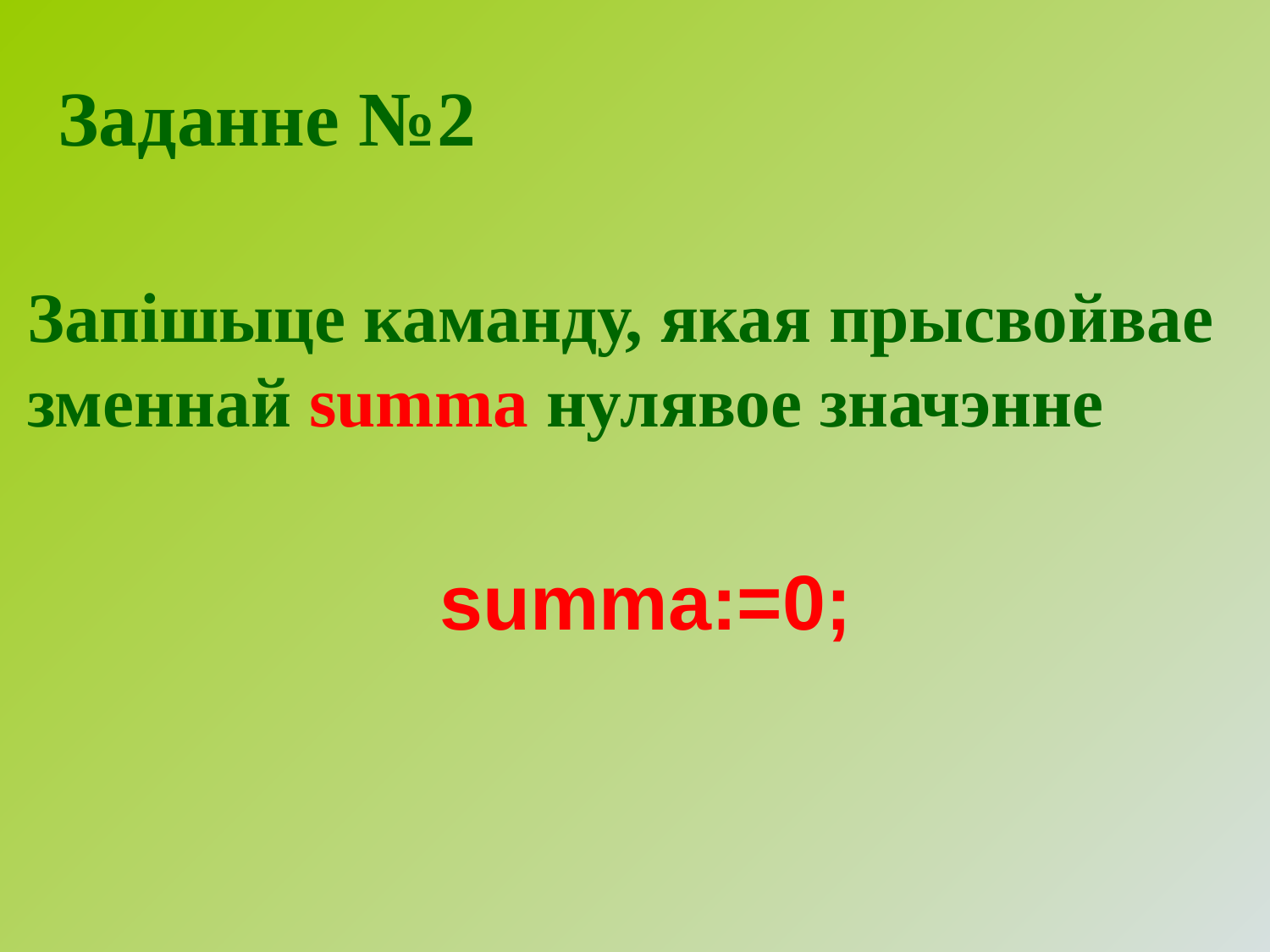

# Заданне №2
Запішыце каманду, якая прысвойвае зменнай summa нулявое значэнне
summa:=0;